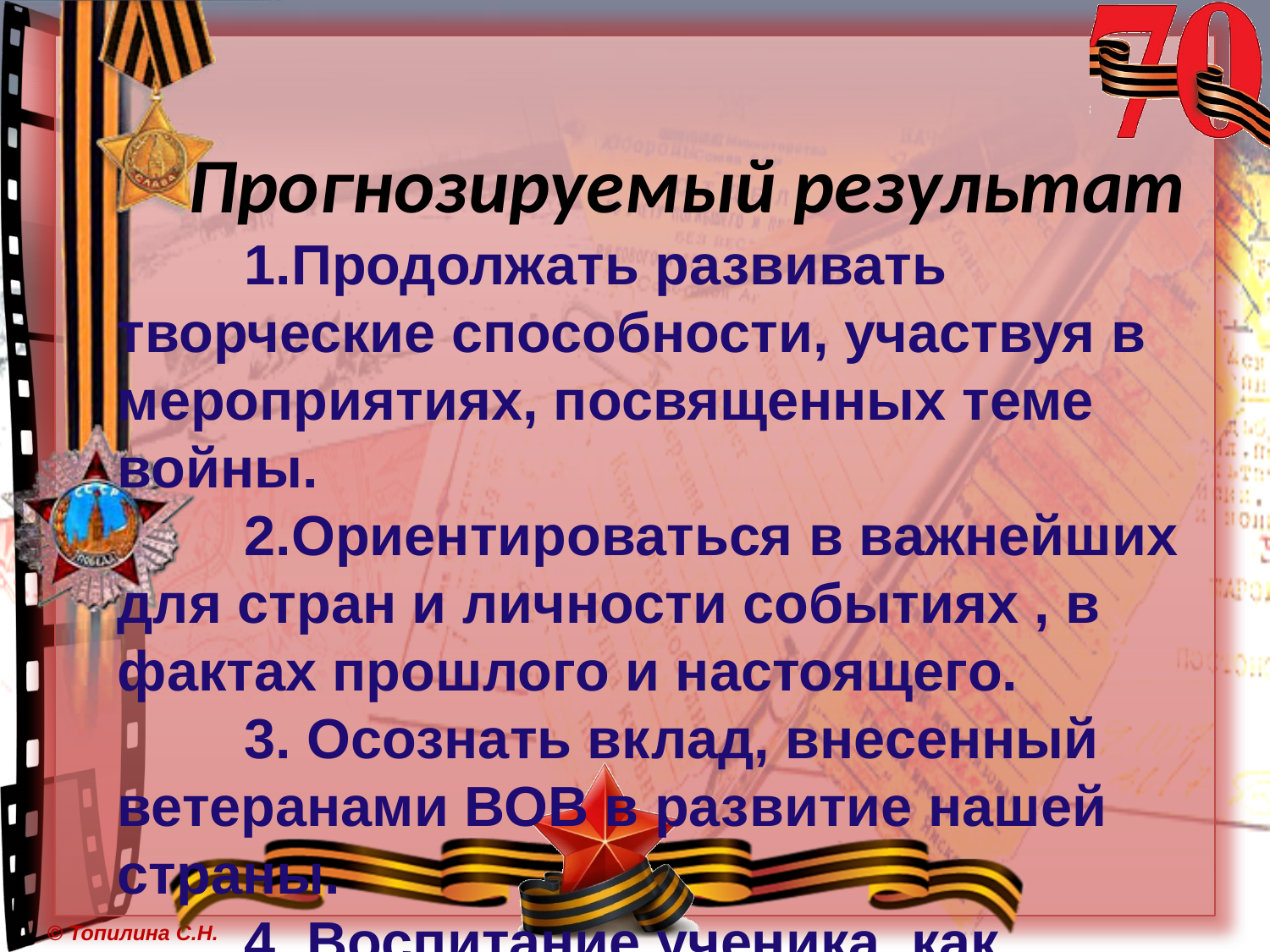

Прогнозируемый результат
	1.Продолжать развивать творческие способности, участвуя в мероприятиях, посвященных теме войны.
	2.Ориентироваться в важнейших для стран и личности событиях , в фактах прошлого и настоящего.
	3. Осознать вклад, внесенный ветеранами ВОВ в развитие нашей страны.
	4. Воспитание ученика  как человека патриота